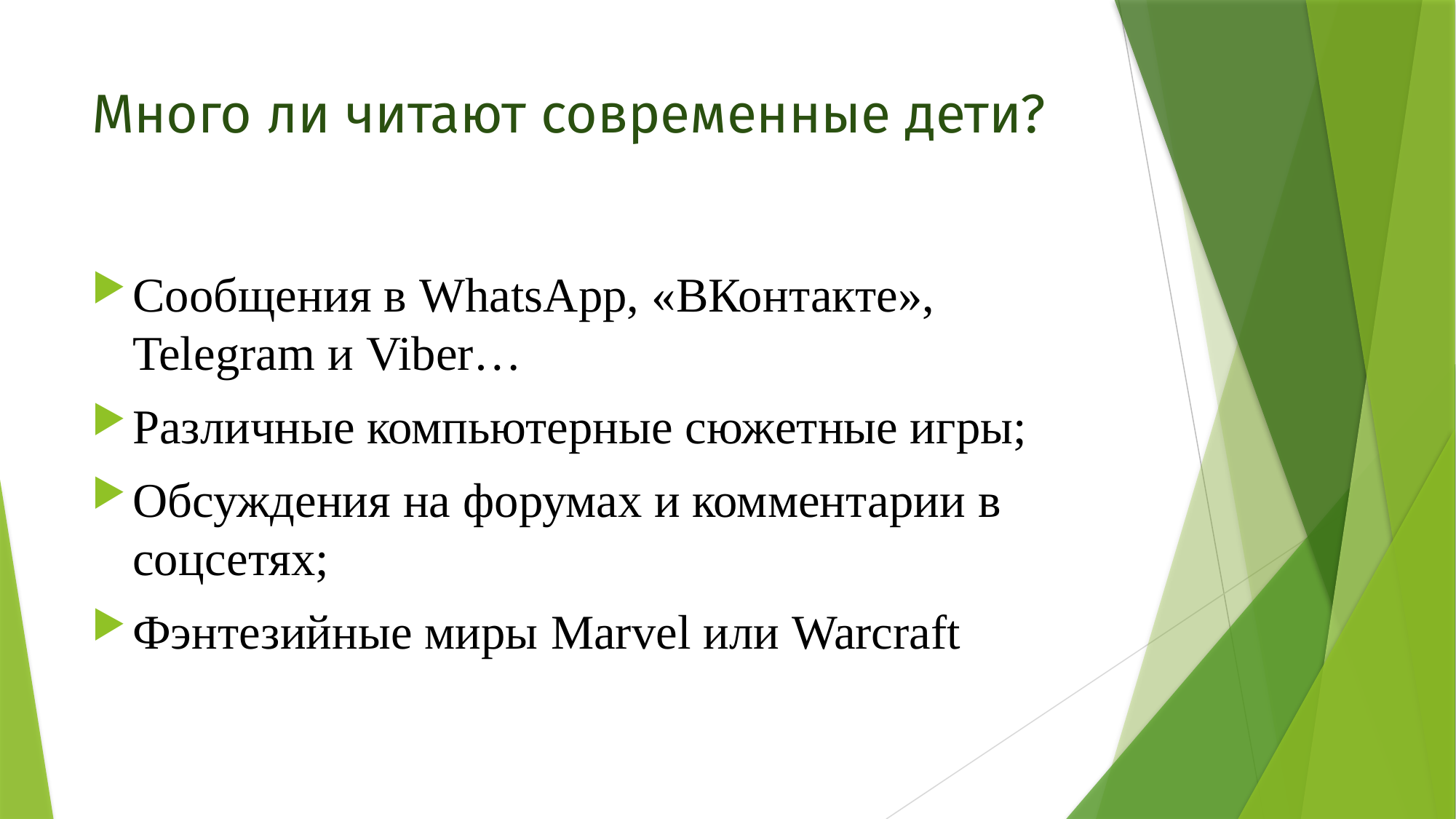

# Много ли читают современные дети?
Сообщения в WhatsApp, «ВКонтакте», Telegram и Viber…
Различные компьютерные сюжетные игры;
Обсуждения на форумах и комментарии в соцсетях;
Фэнтезийные миры Marvel или Warcraft